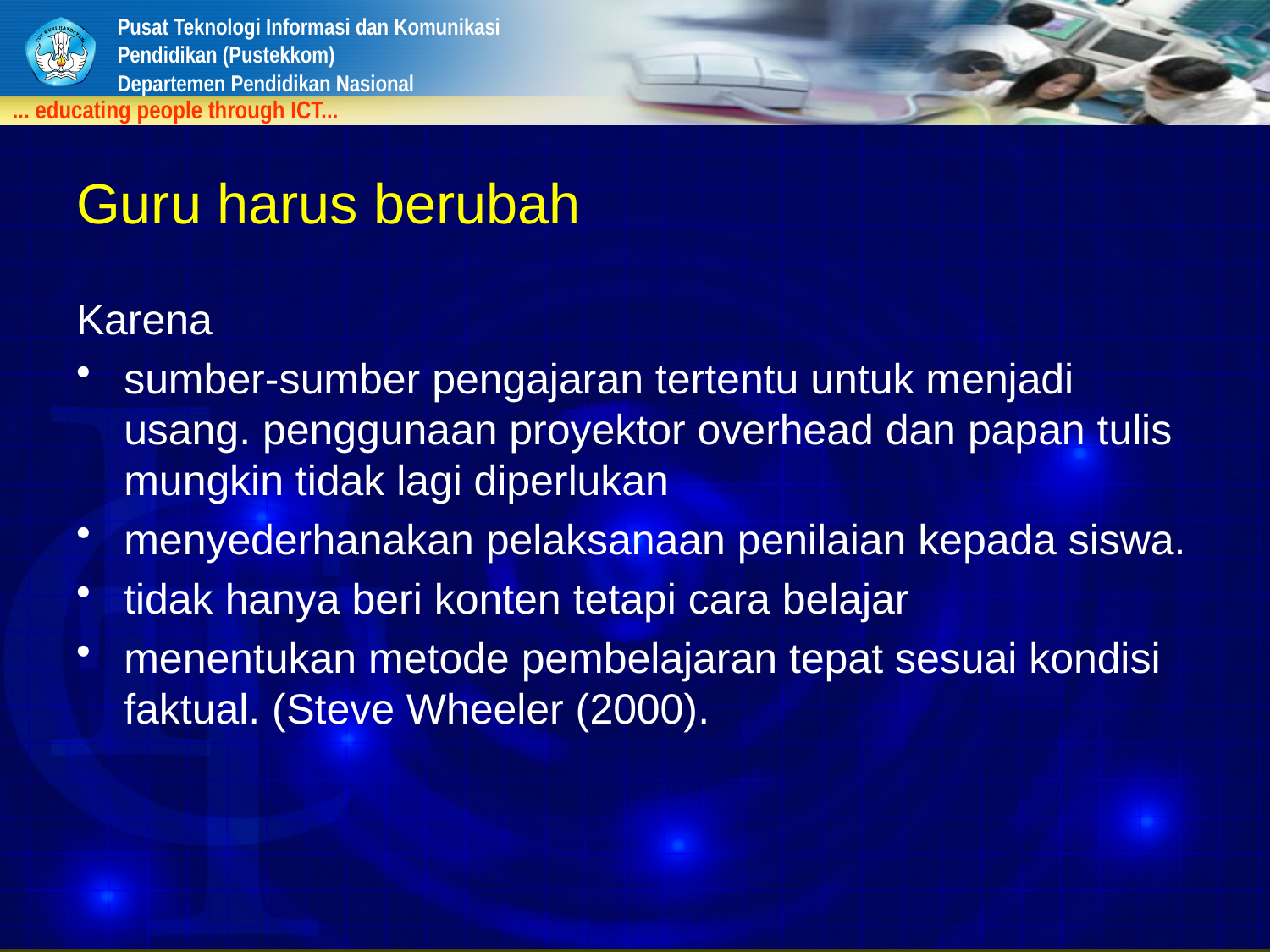

# Guru harus berubah
Karena
sumber-sumber pengajaran tertentu untuk menjadi usang. penggunaan proyektor overhead dan papan tulis mungkin tidak lagi diperlukan
menyederhanakan pelaksanaan penilaian kepada siswa.
tidak hanya beri konten tetapi cara belajar
menentukan metode pembelajaran tepat sesuai kondisi faktual. (Steve Wheeler (2000).